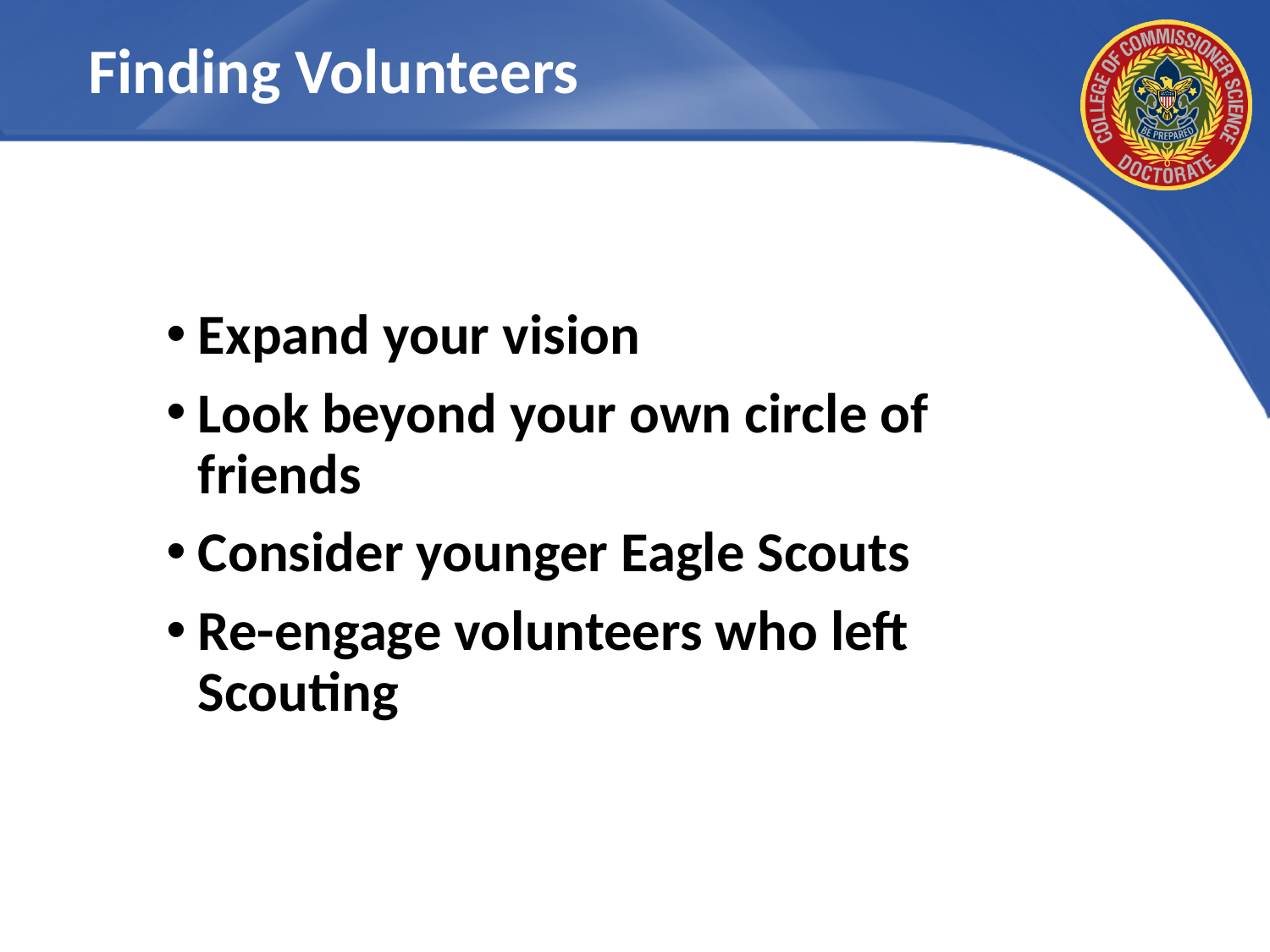

# Finding Volunteers
Expand your vision
Look beyond your own circle of friends
Consider younger Eagle Scouts
Re-engage volunteers who left Scouting